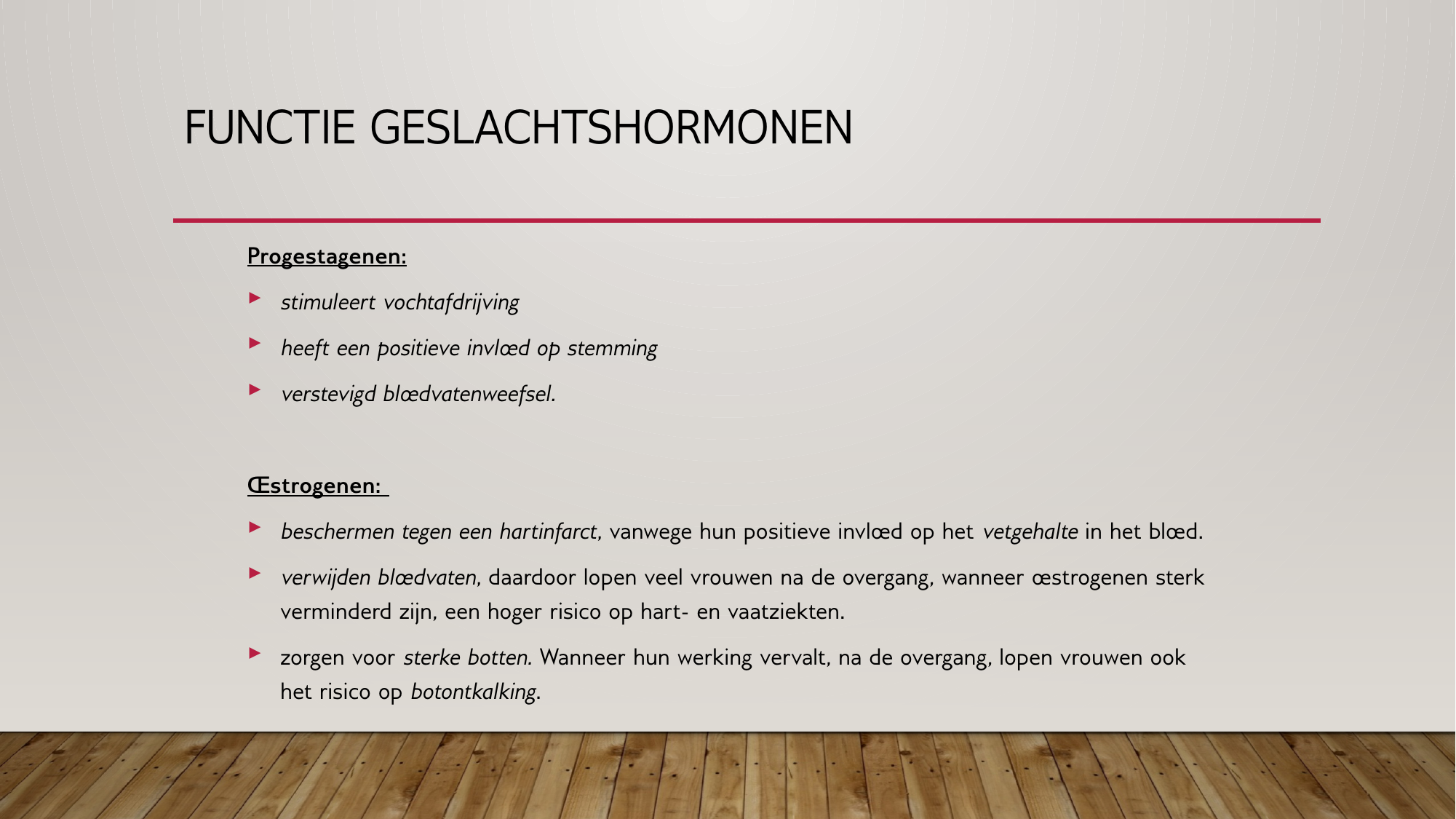

# Functie geslachtshormonen

Progestagenen:
stimuleert vochtafdrijving
heeft een positieve invloed op stemming
verstevigd bloedvatenweefsel.

Oestrogenen:
beschermen tegen een hartinfarct, vanwege hun positieve invloed op het vetgehalte in het bloed.
verwijden bloedvaten, daardoor lopen veel vrouwen na de overgang, wanneer oestrogenen sterk verminderd zijn, een hoger risico op hart- en vaatziekten.
zorgen voor sterke botten. Wanneer hun werking vervalt, na de overgang, lopen vrouwen ook het risico op botontkalking.